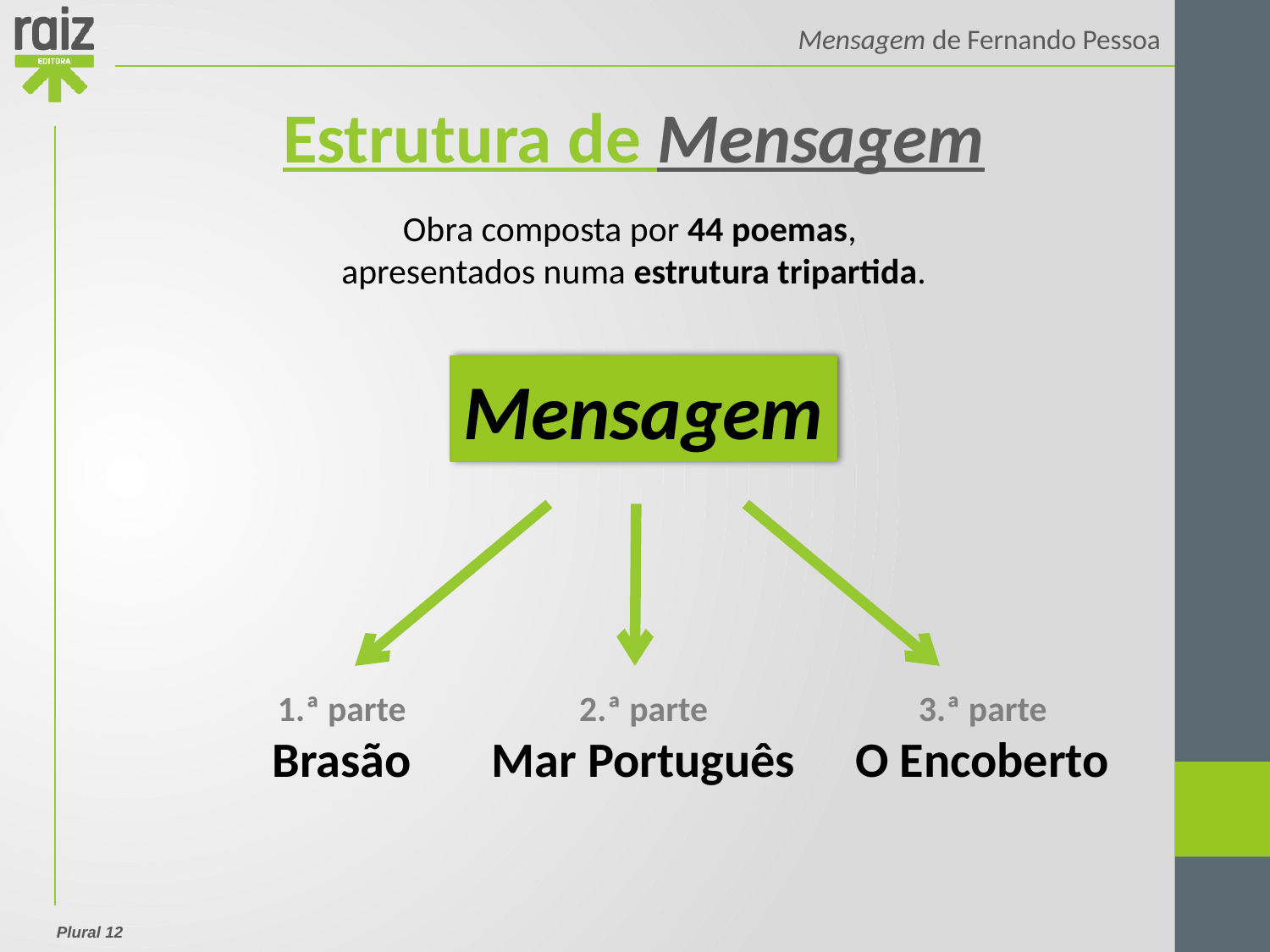

Estrutura de Mensagem

Obra composta por 44 poemas,
apresentados numa estrutura tripartida.

Mensagem
1.ª parte
Brasão
2.ª parte
Mar Português
3.ª parte
O Encoberto